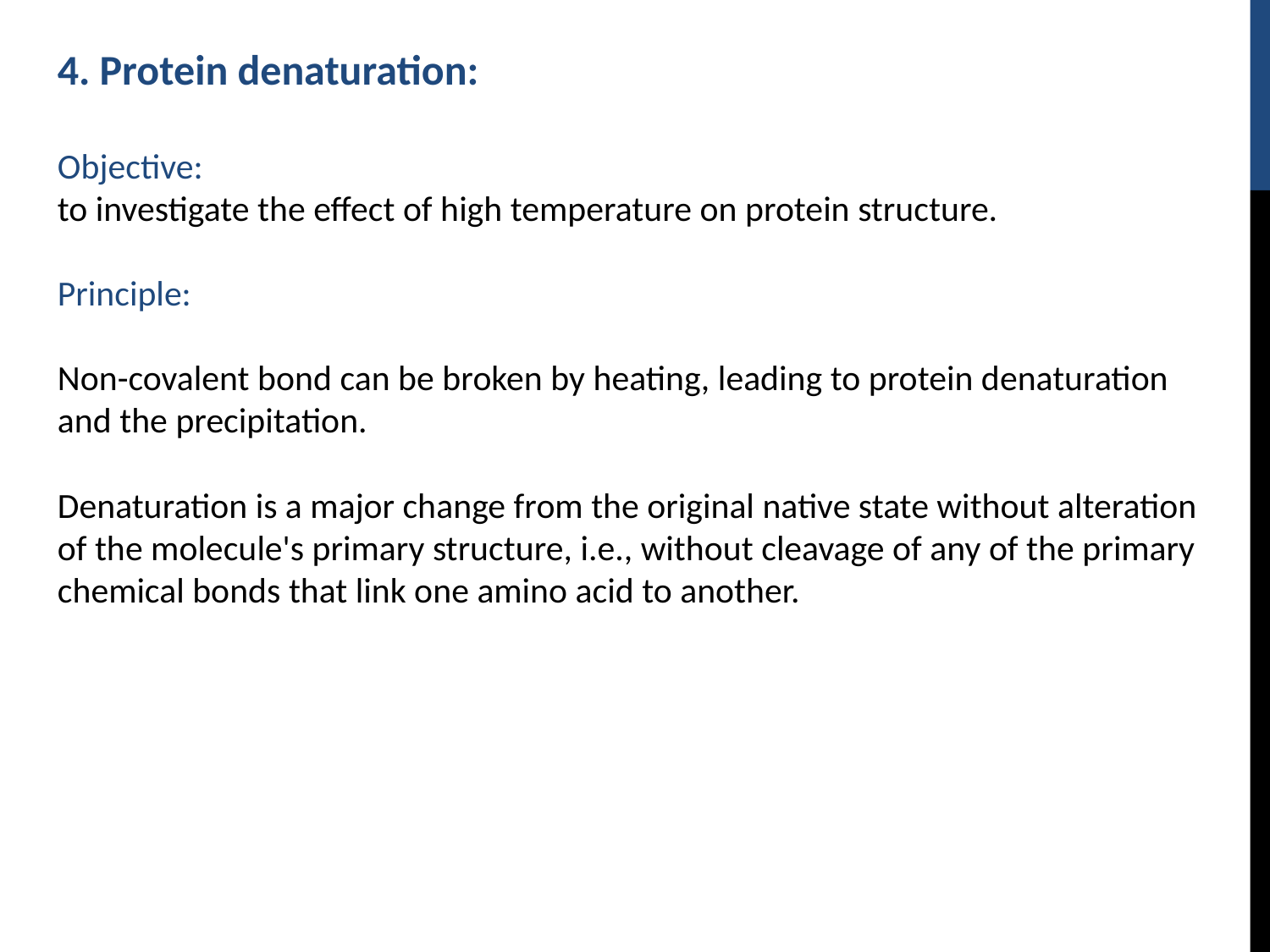

4. Protein denaturation:

Objective:
to investigate the effect of high temperature on protein structure.

Principle:

Non-covalent bond can be broken by heating, leading to protein denaturation and the precipitation.

Denaturation is a major change from the original native state without alteration of the molecule's primary structure, i.e., without cleavage of any of the primary chemical bonds that link one amino acid to another.